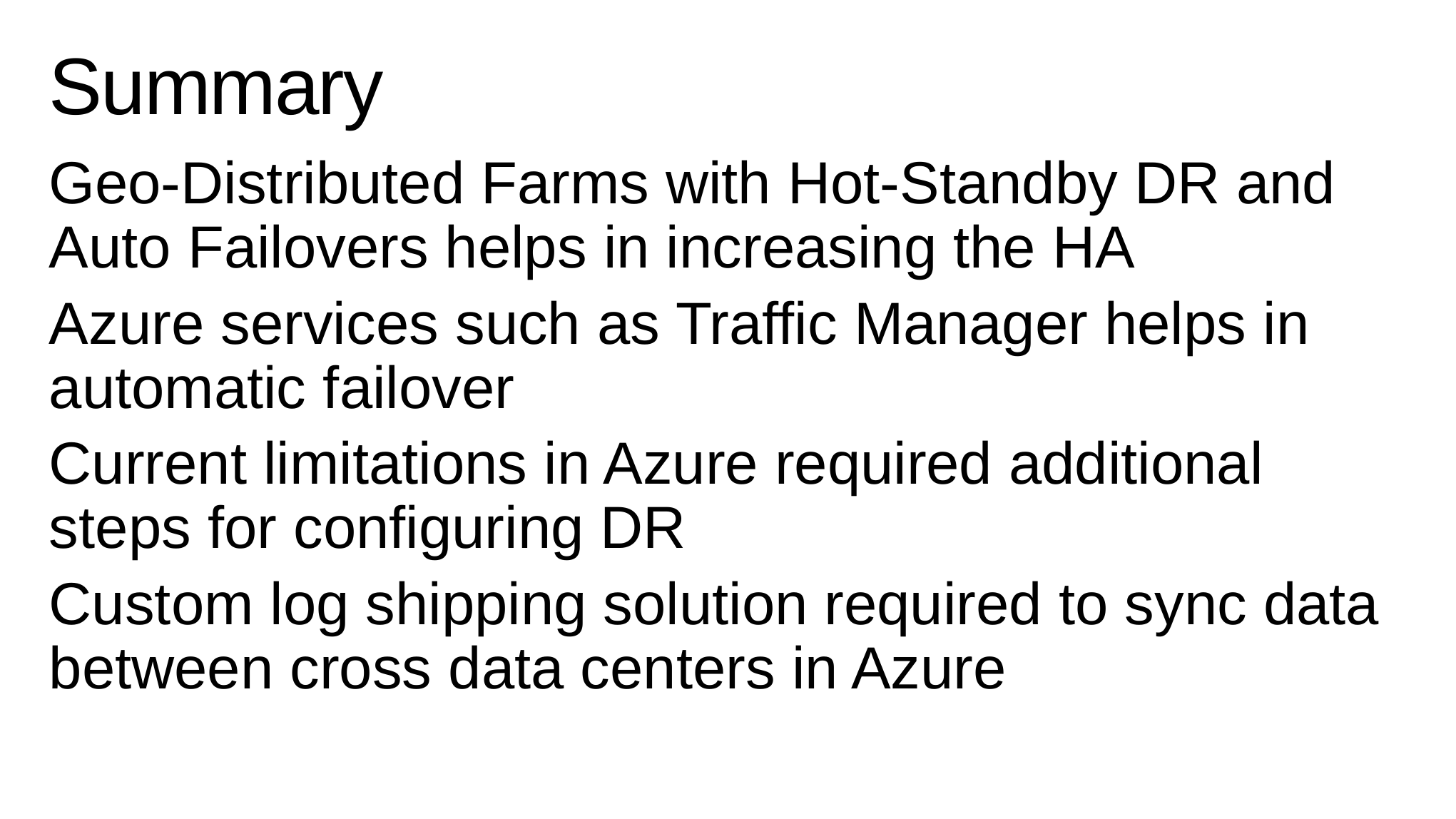

# Summary
Geo-Distributed Farms with Hot-Standby DR and Auto Failovers helps in increasing the HA
Azure services such as Traffic Manager helps in automatic failover
Current limitations in Azure required additional steps for configuring DR
Custom log shipping solution required to sync data between cross data centers in Azure